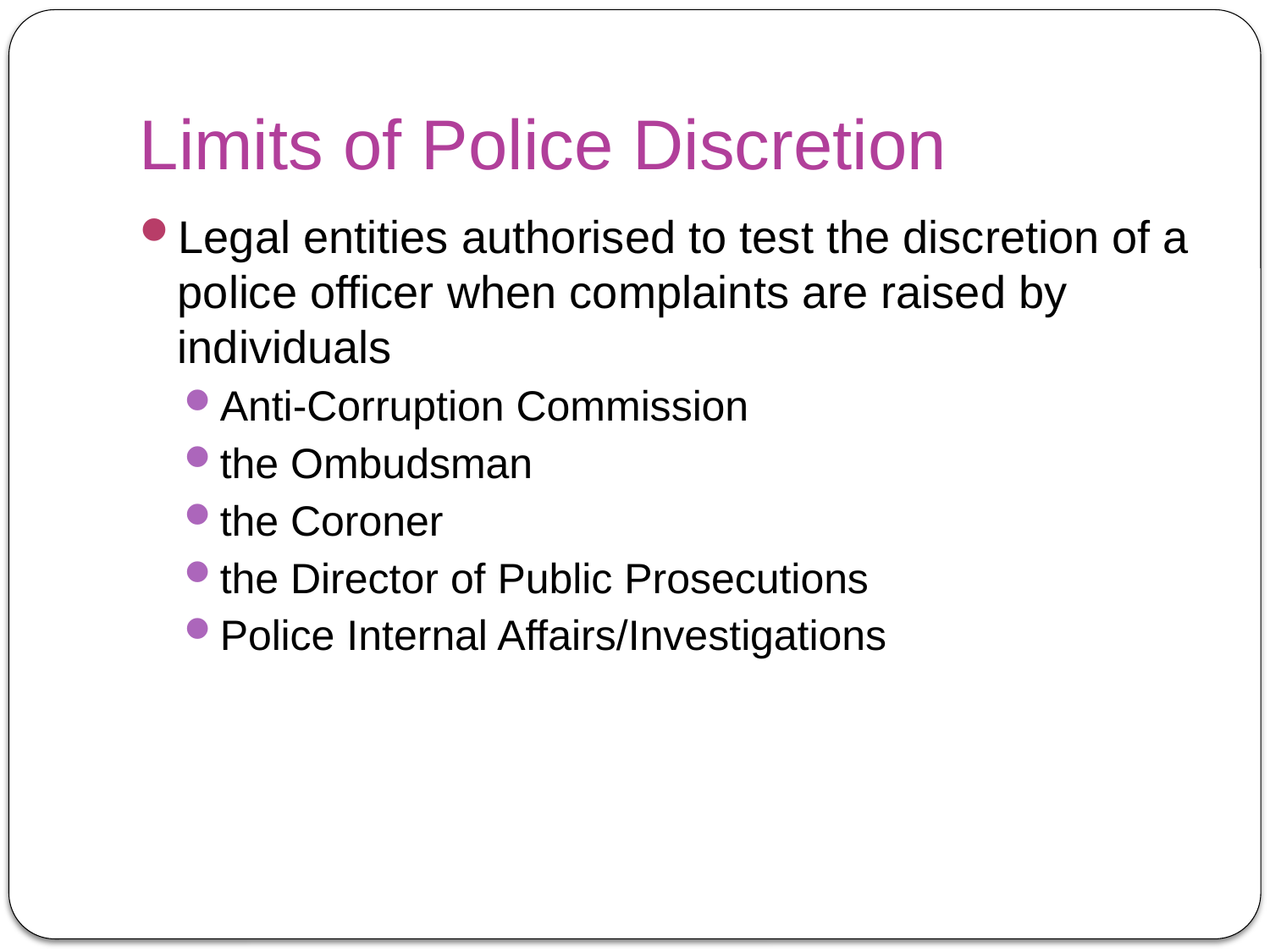

# Limits of Police Discretion
Legal entities authorised to test the discretion of a police officer when complaints are raised by individuals
Anti-Corruption Commission
the Ombudsman
the Coroner
the Director of Public Prosecutions
Police Internal Affairs/Investigations